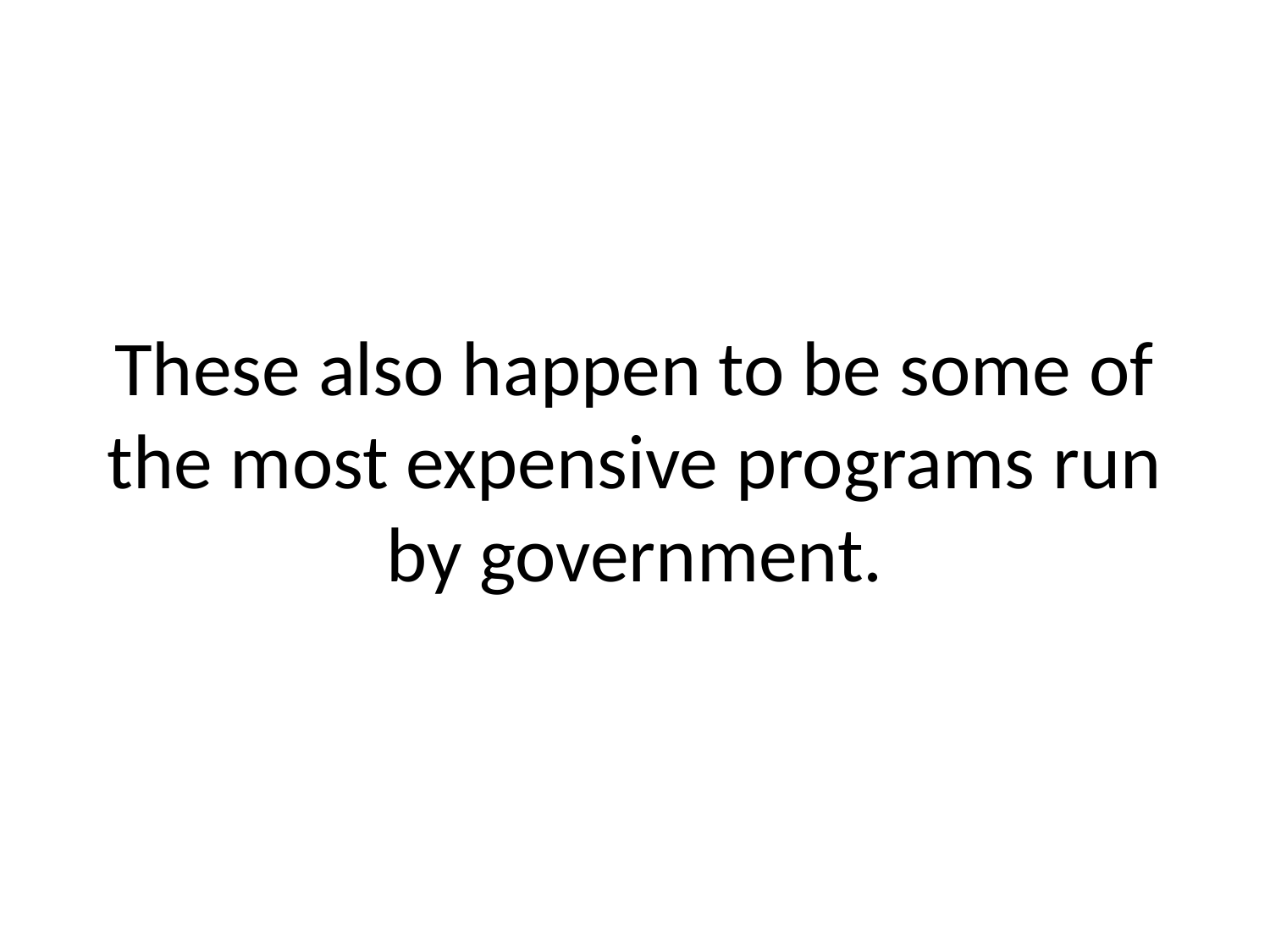

# These also happen to be some of the most expensive programs run by government.